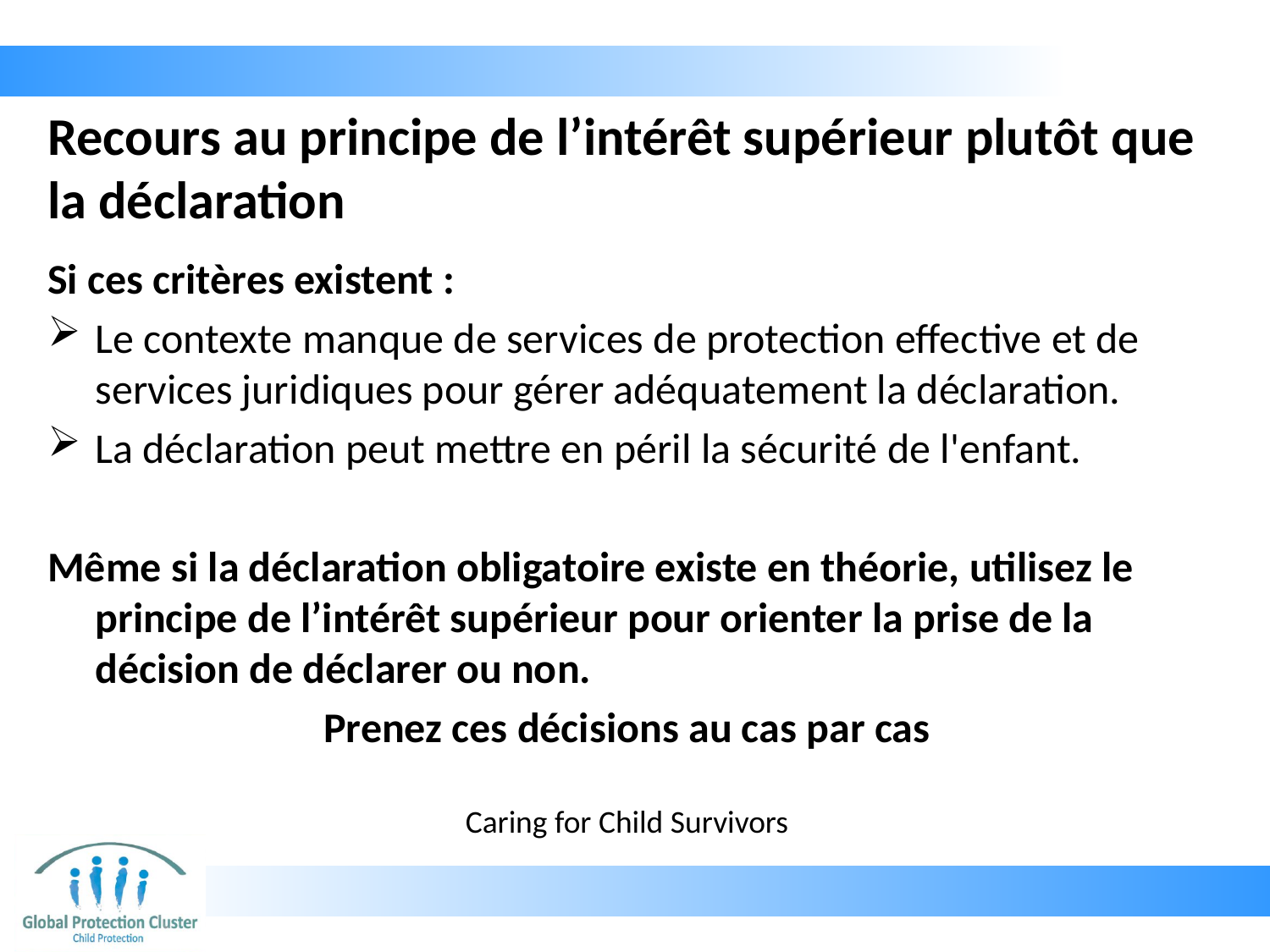

# Recours au principe de l’intérêt supérieur plutôt que la déclaration

Si ces critères existent :
Le contexte manque de services de protection effective et de services juridiques pour gérer adéquatement la déclaration.
La déclaration peut mettre en péril la sécurité de l'enfant.

Même si la déclaration obligatoire existe en théorie, utilisez le principe de l’intérêt supérieur pour orienter la prise de la décision de déclarer ou non.
Prenez ces décisions au cas par cas

Caring for Child Survivors